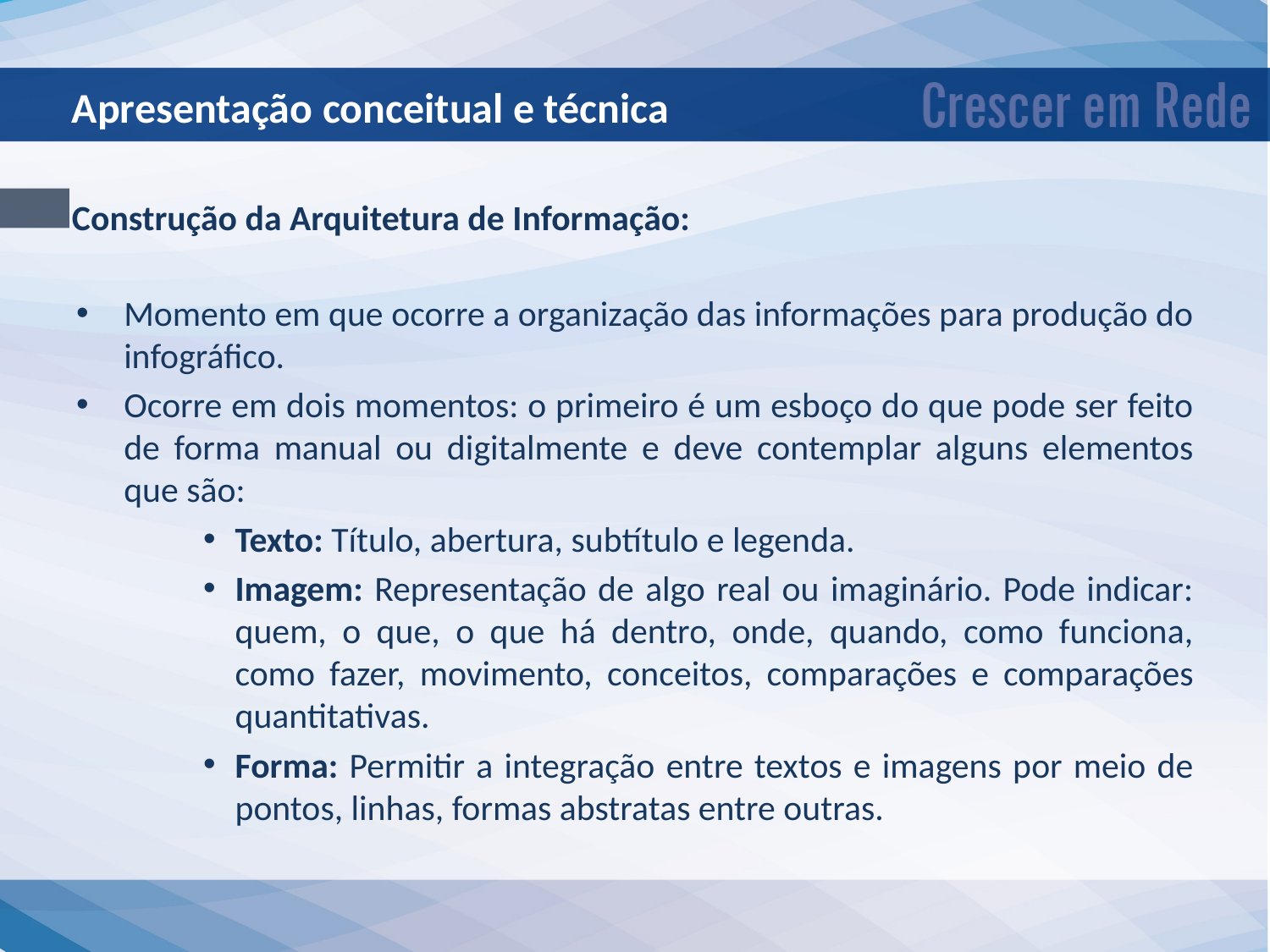

Apresentação conceitual e técnica
Construção da Arquitetura de Informação:

Momento em que ocorre a organização das informações para produção do infográfico.
Ocorre em dois momentos: o primeiro é um esboço do que pode ser feito de forma manual ou digitalmente e deve contemplar alguns elementos que são:
Texto: Título, abertura, subtítulo e legenda.
Imagem: Representação de algo real ou imaginário. Pode indicar: quem, o que, o que há dentro, onde, quando, como funciona, como fazer, movimento, conceitos, comparações e comparações quantitativas.
Forma: Permitir a integração entre textos e imagens por meio de pontos, linhas, formas abstratas entre outras.